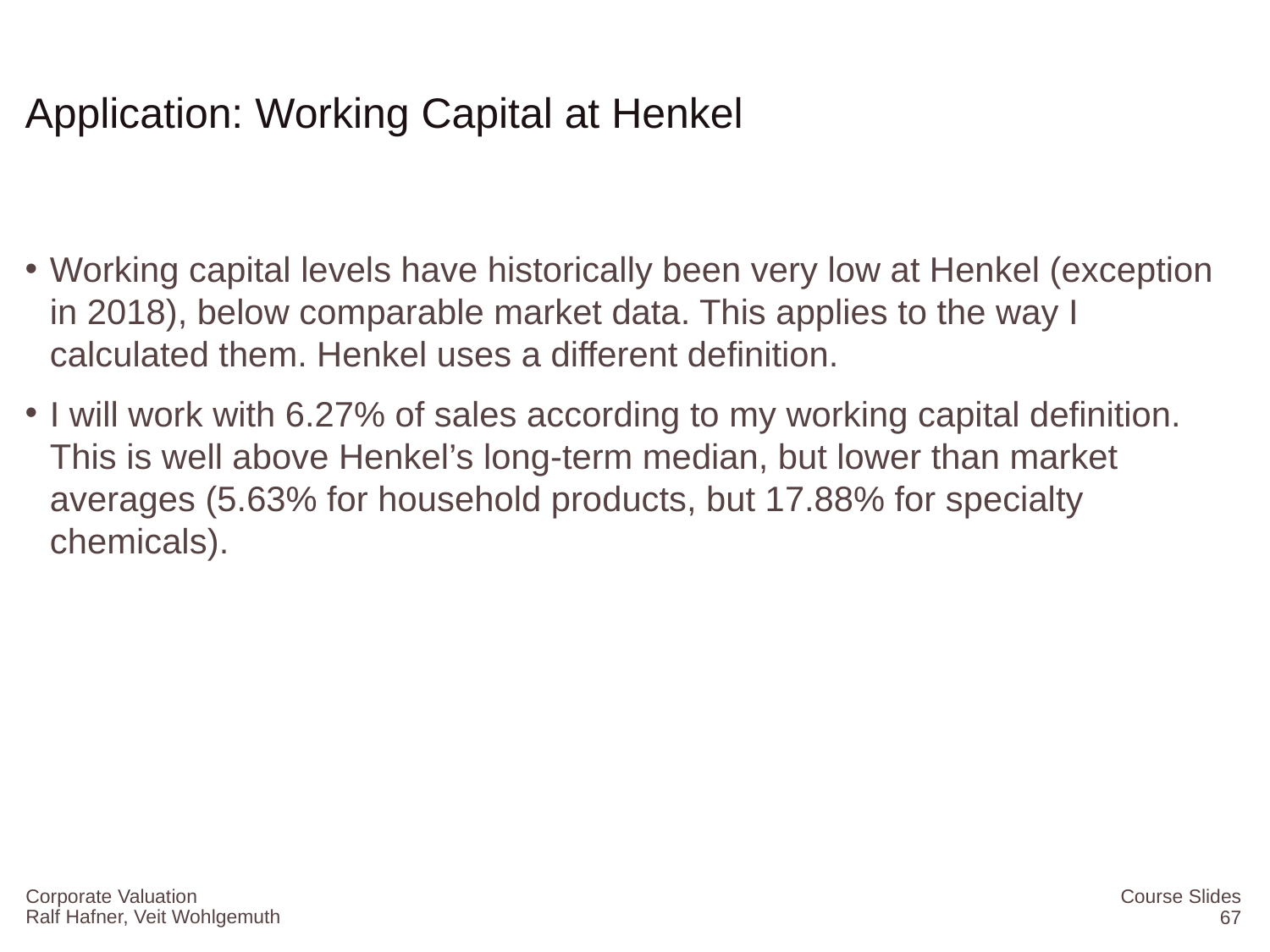

# Application: Working Capital at Henkel
Working capital levels have historically been very low at Henkel (exception in 2018), below comparable market data. This applies to the way I calculated them. Henkel uses a different definition.
I will work with 6.27% of sales according to my working capital definition. This is well above Henkel’s long-term median, but lower than market averages (5.63% for household products, but 17.88% for specialty chemicals).

Corporate Valuation
Course Slides
67